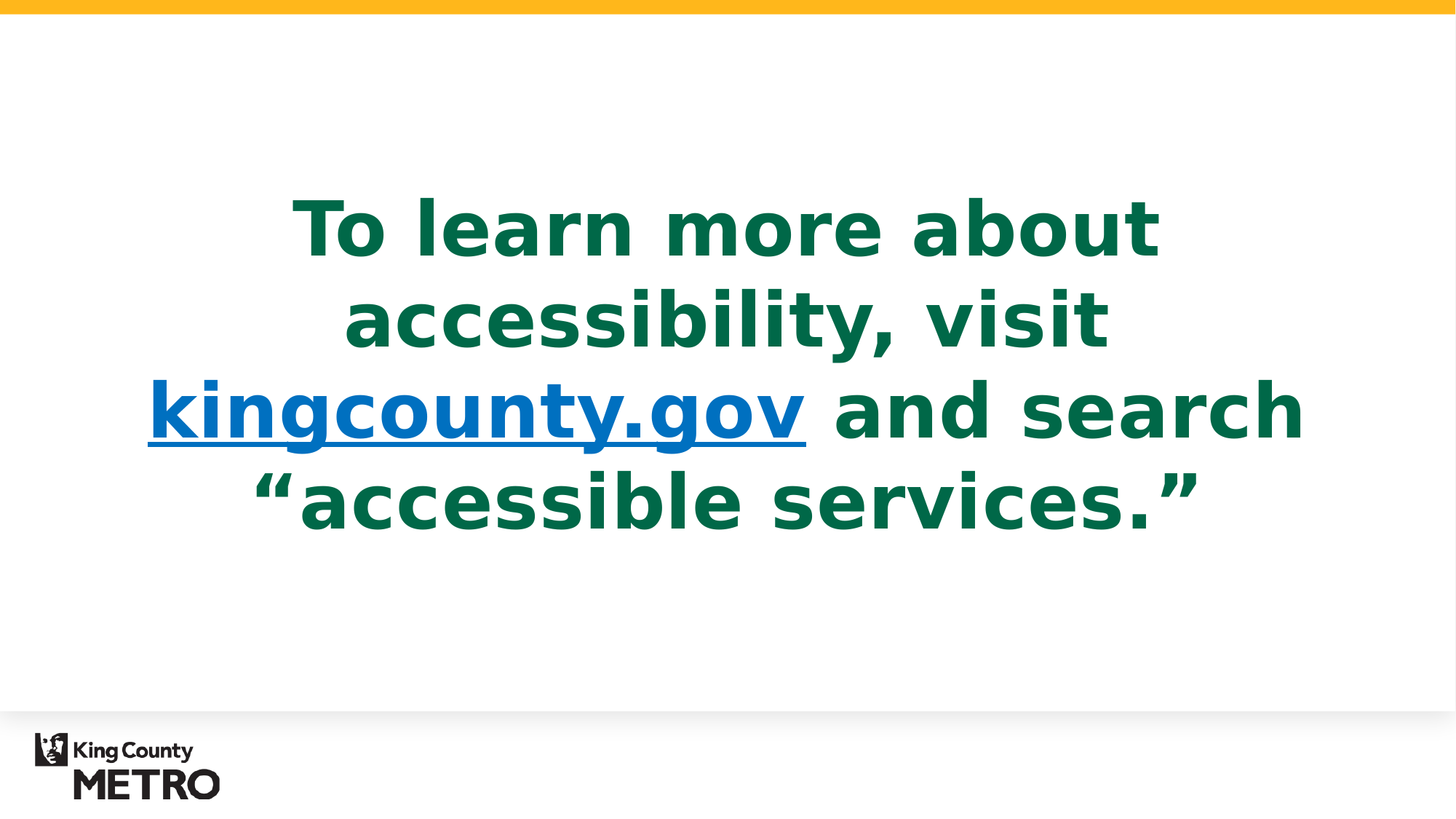

To learn more about accessibility, visit
kingcounty.gov and search “accessible services.”